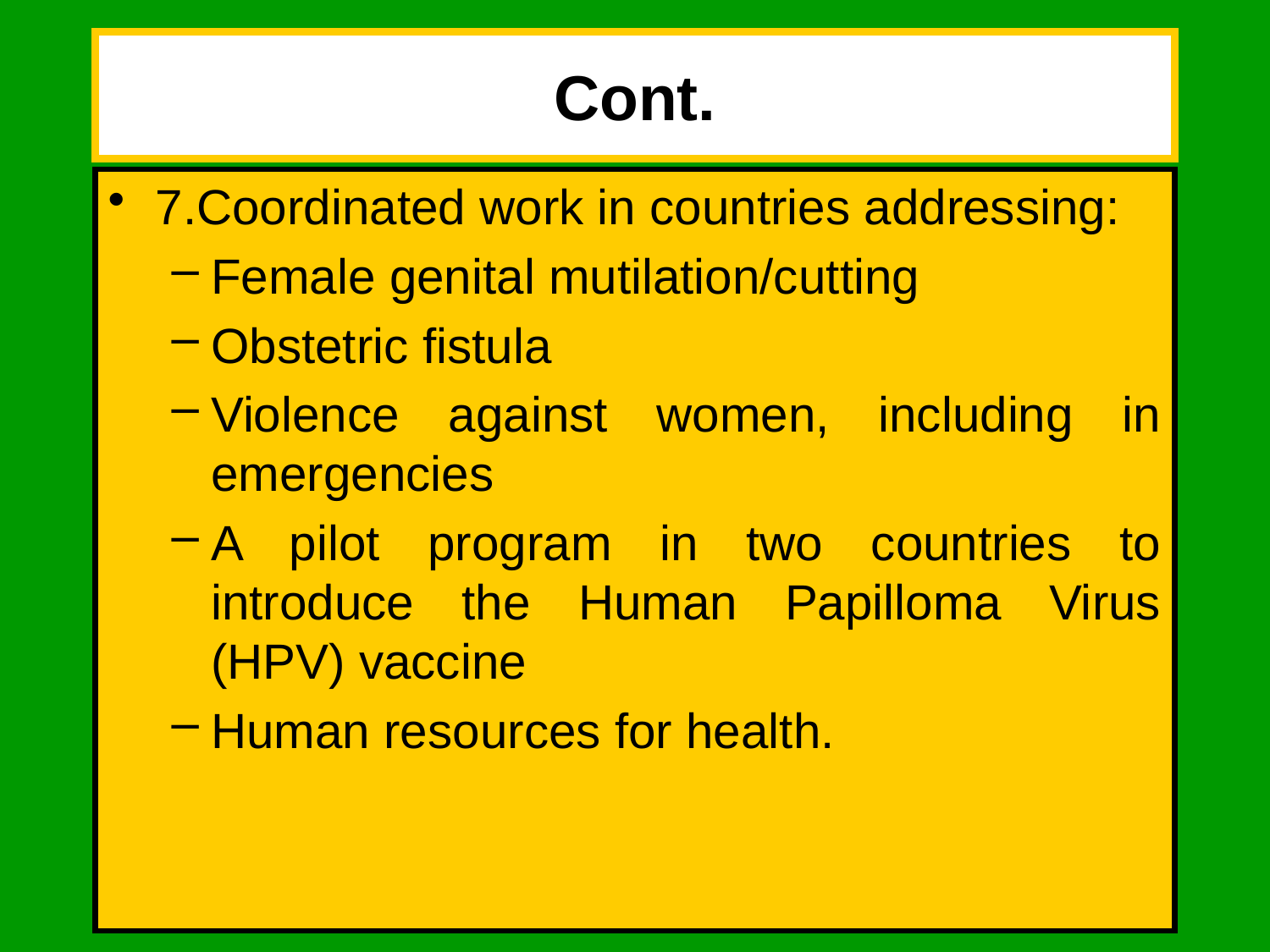

# Cont.
7.Coordinated work in countries addressing:
Female genital mutilation/cutting
Obstetric fistula
Violence against women, including in emergencies
A pilot program in two countries to introduce the Human Papilloma Virus (HPV) vaccine
Human resources for health.